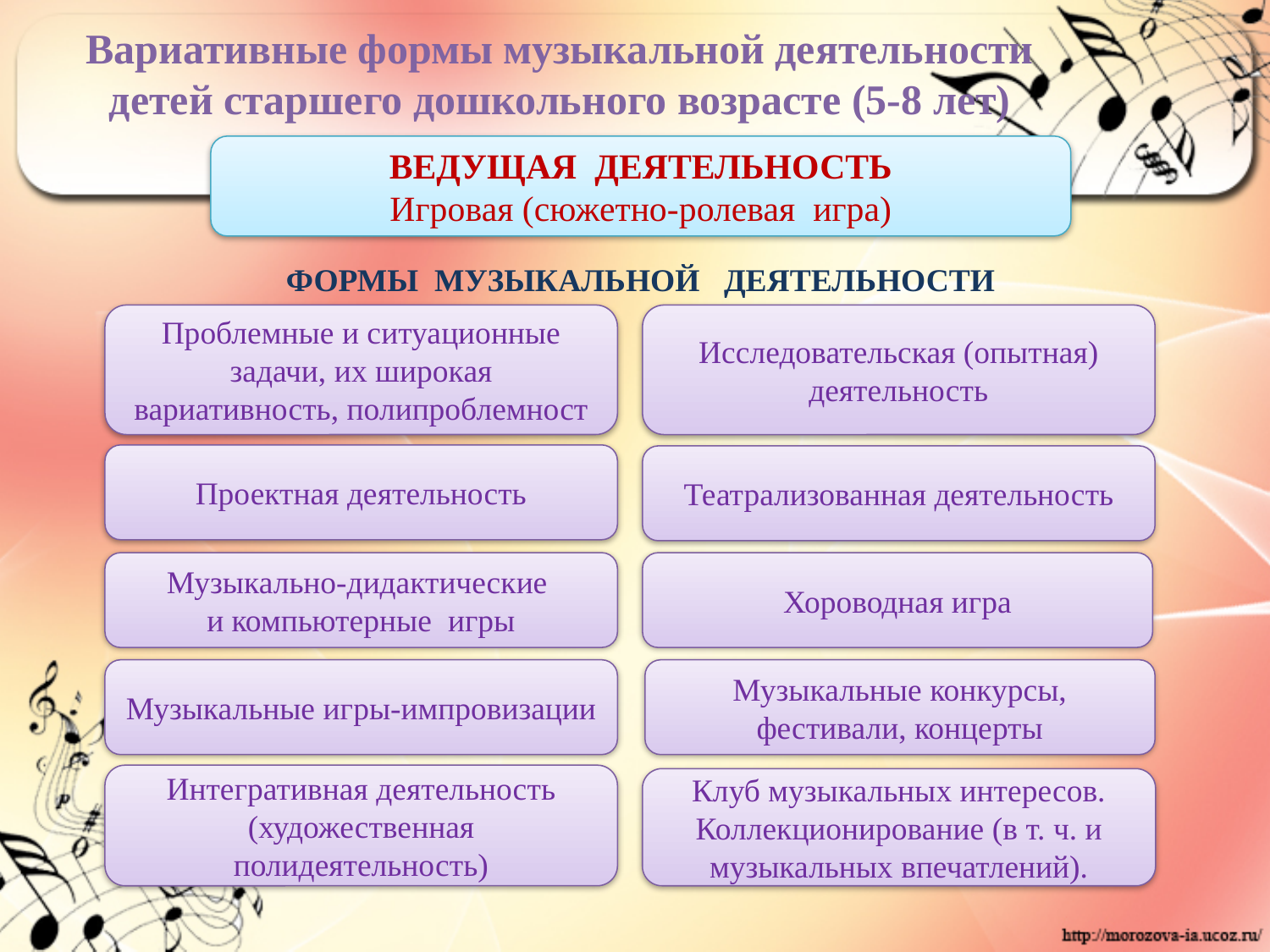

# Вариативные формы музыкальной деятельности детей старшего дошкольного возрасте (5-8 лет)
ВЕДУЩАЯ  ДЕЯТЕЛЬНОСТЬ
Игровая (сюжетно-ролевая  игра)
ФОРМЫ  МУЗЫКАЛЬНОЙ   ДЕЯТЕЛЬНОСТИ
Проблемные и ситуационные задачи, их широкая вариативность, полипроблемност
Исследовательская (опытная) деятельность
Проектная деятельность
Театрализованная деятельность
Хороводная игра
Музыкально-дидактические
и компьютерные  игры
Музыкальные конкурсы, фестивали, концерты
Музыкальные игры-импровизации
Интегративная деятельность (художественная полидеятельность)
Клуб музыкальных интересов.
Коллекционирование (в т. ч. и музыкальных впечатлений).